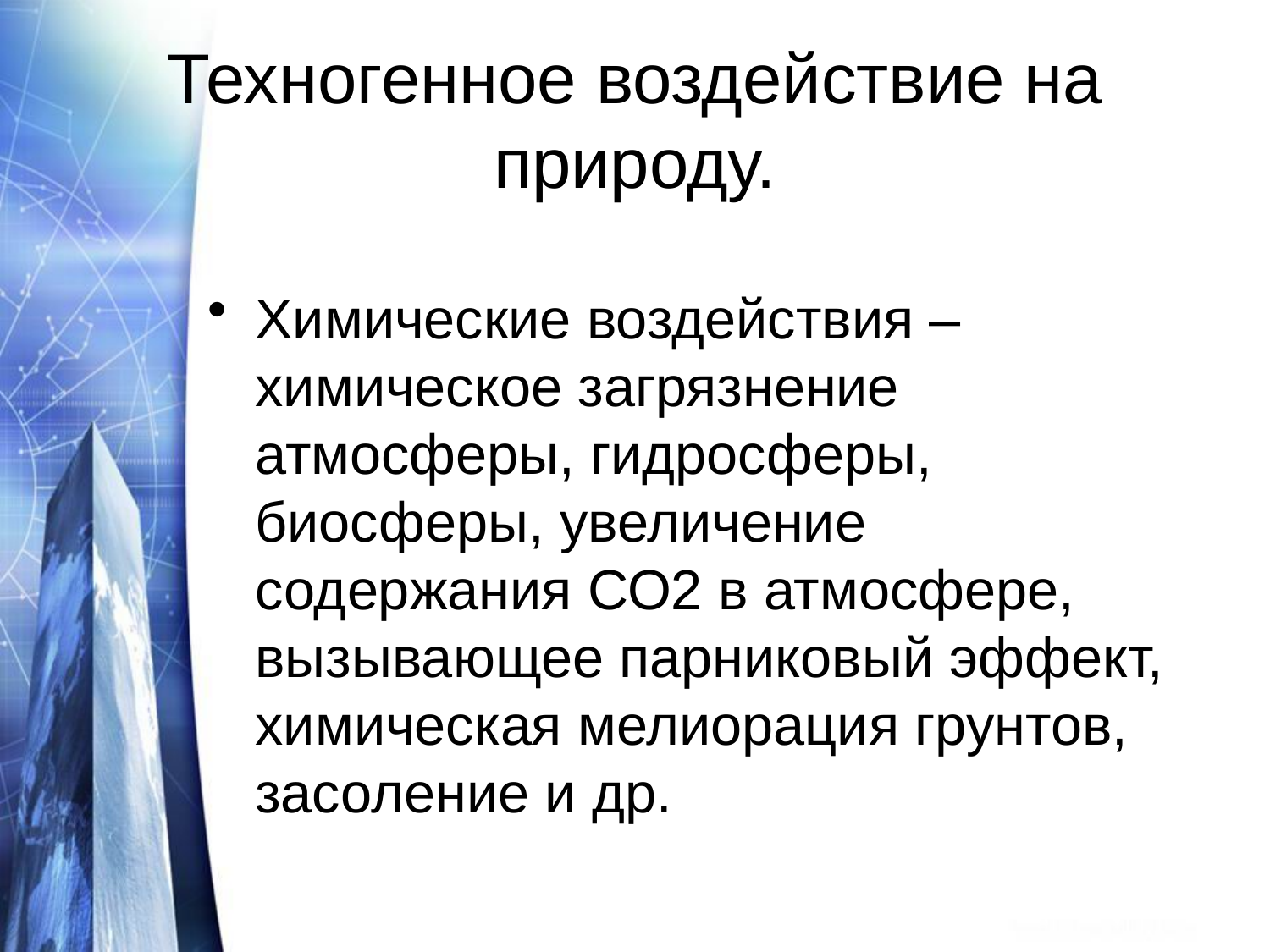

# Техногенное воздействие на природу.
Химические воздействия – химическое загрязнение атмосферы, гидросферы, биосферы, увеличение содержания СО2 в атмосфере, вызывающее парниковый эффект, химическая мелиорация грунтов, засоление и др.